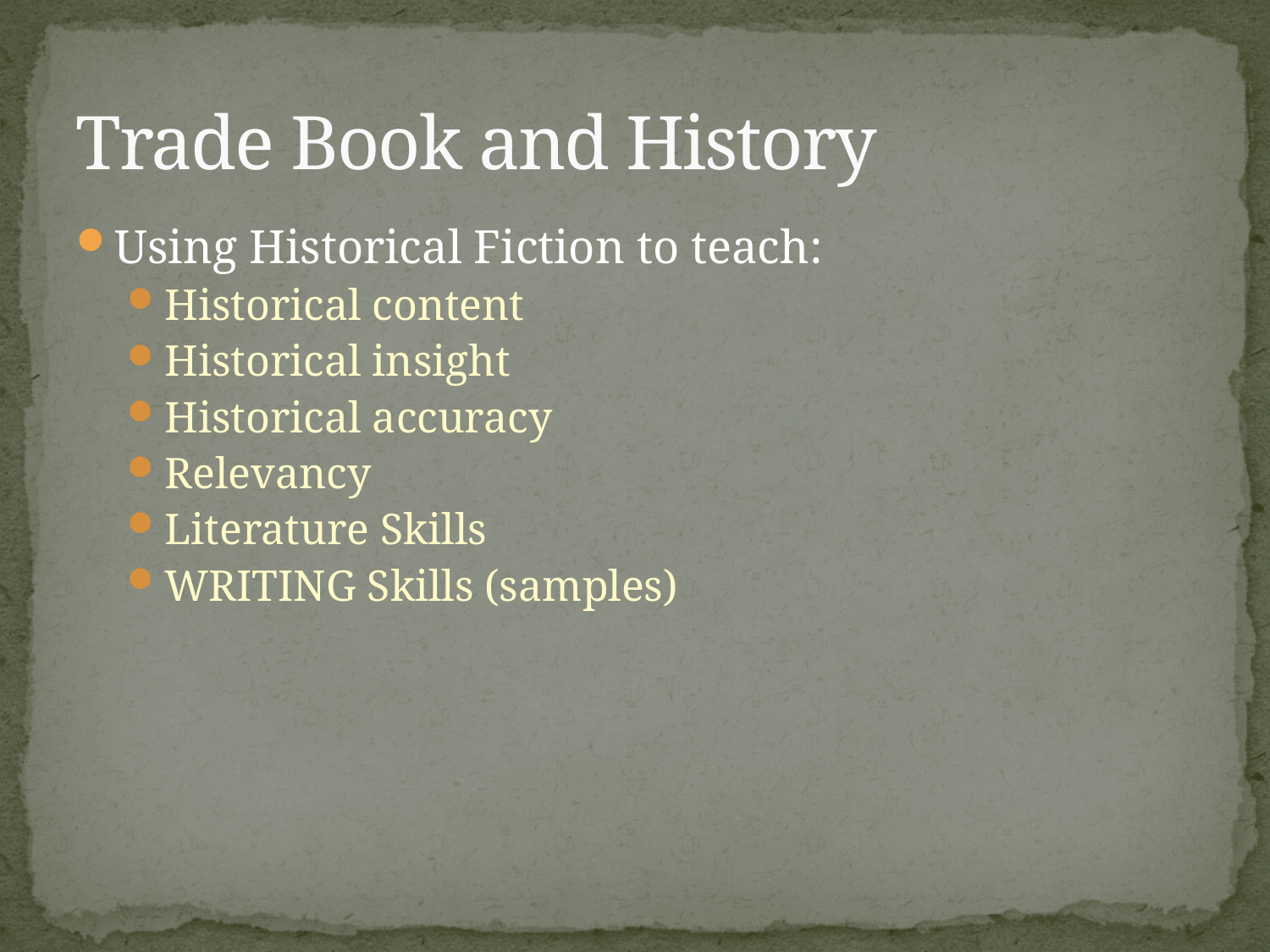

# Trade Book and History
Using Historical Fiction to teach:
Historical content
Historical insight
Historical accuracy
Relevancy
Literature Skills
WRITING Skills (samples)